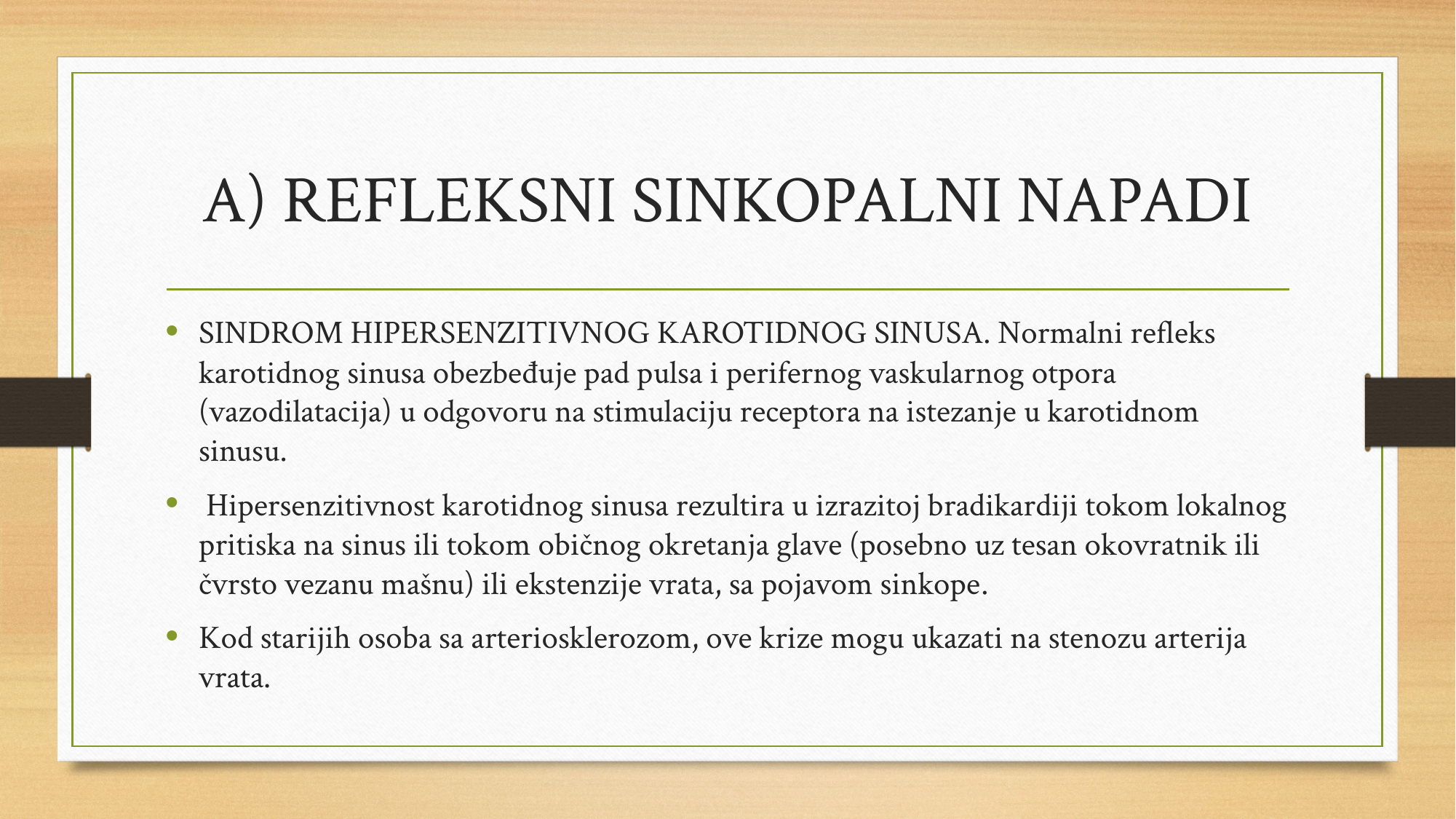

# A) REFLEKSNI SINKOPALNI NAPADI
SINDROM HIPERSENZITIVNOG KAROTIDNOG SINUSA. Normalni refleks karotidnog sinusa obezbeđuje pad pulsa i perifernog vaskularnog otpora (vazodilatacija) u odgovoru na stimulaciju receptora na istezanje u karotidnom sinusu.
 Hipersenzitivnost karotidnog sinusa rezultira u izrazitoj bradikardiji tokom lokalnog pritiska na sinus ili tokom običnog okretanja glave (posebno uz tesan okovratnik ili čvrsto vezanu mašnu) ili ekstenzije vrata, sa pojavom sinkope.
Kod starijih osoba sa arteriosklerozom, ove krize mogu ukazati na stenozu arterija vrata.